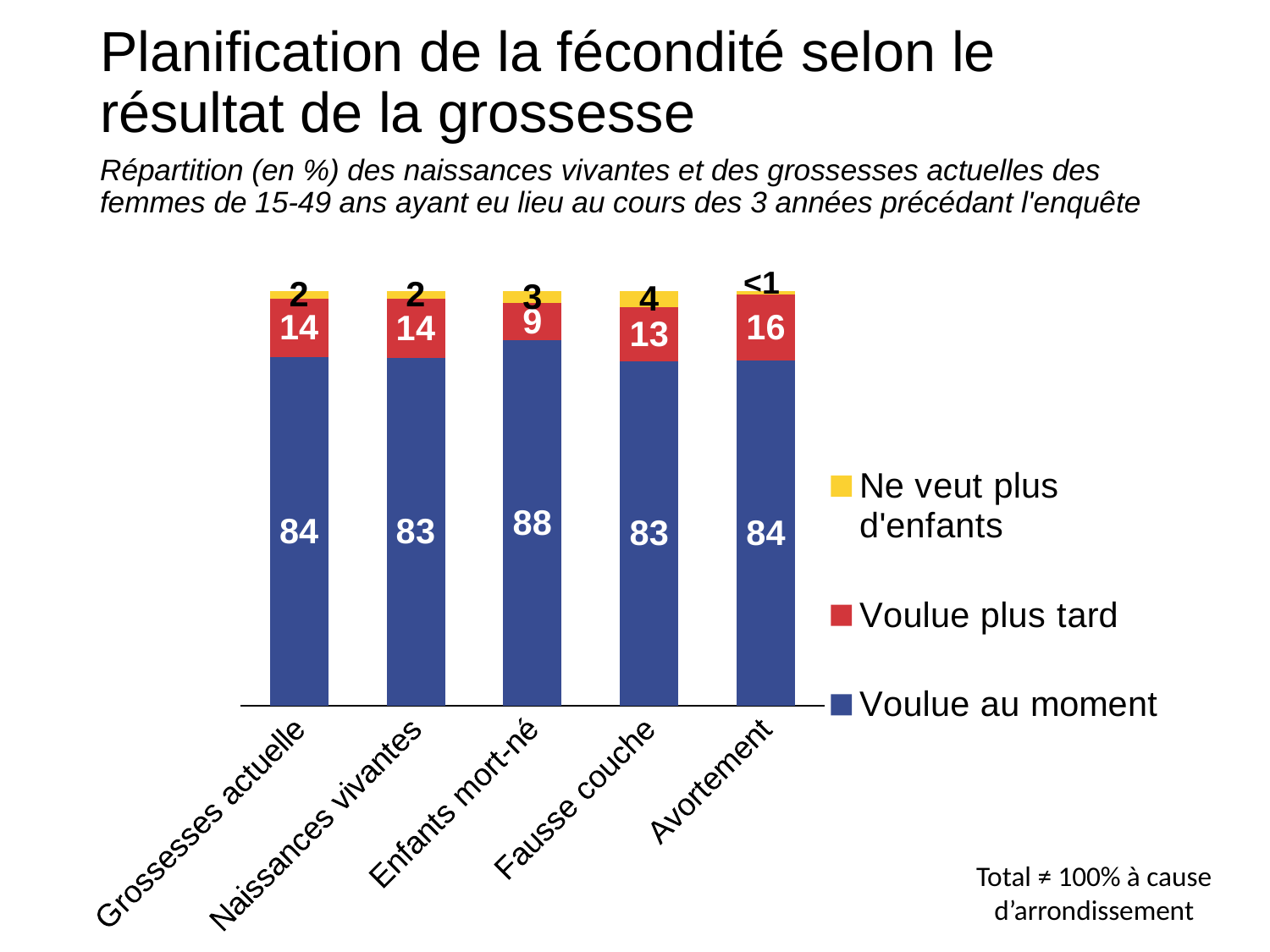

# Planification de la fécondité selon le résultat de la grossesse
Répartition (en %) des naissances vivantes et des grossesses actuelles des femmes de 15-49 ans ayant eu lieu au cours des 3 années précédant l'enquête
<1

### Chart

| Category | Voulue au moment | Voulue plus tard | Ne veut plus d'enfants |
|---|---|---|---|
| Grossesses actuelle | 84.0 | 14.0 | 2.0 |
| Naissances vivantes | 83.0 | 14.0 | 2.0 |
| Enfants mort-né | 88.0 | 9.0 | 3.0 |
| Fausse couche | 83.0 | 13.0 | 4.0 |
| Avortement | 84.0 | 16.0 | 1.0 |
Total ≠ 100% à cause d’arrondissement